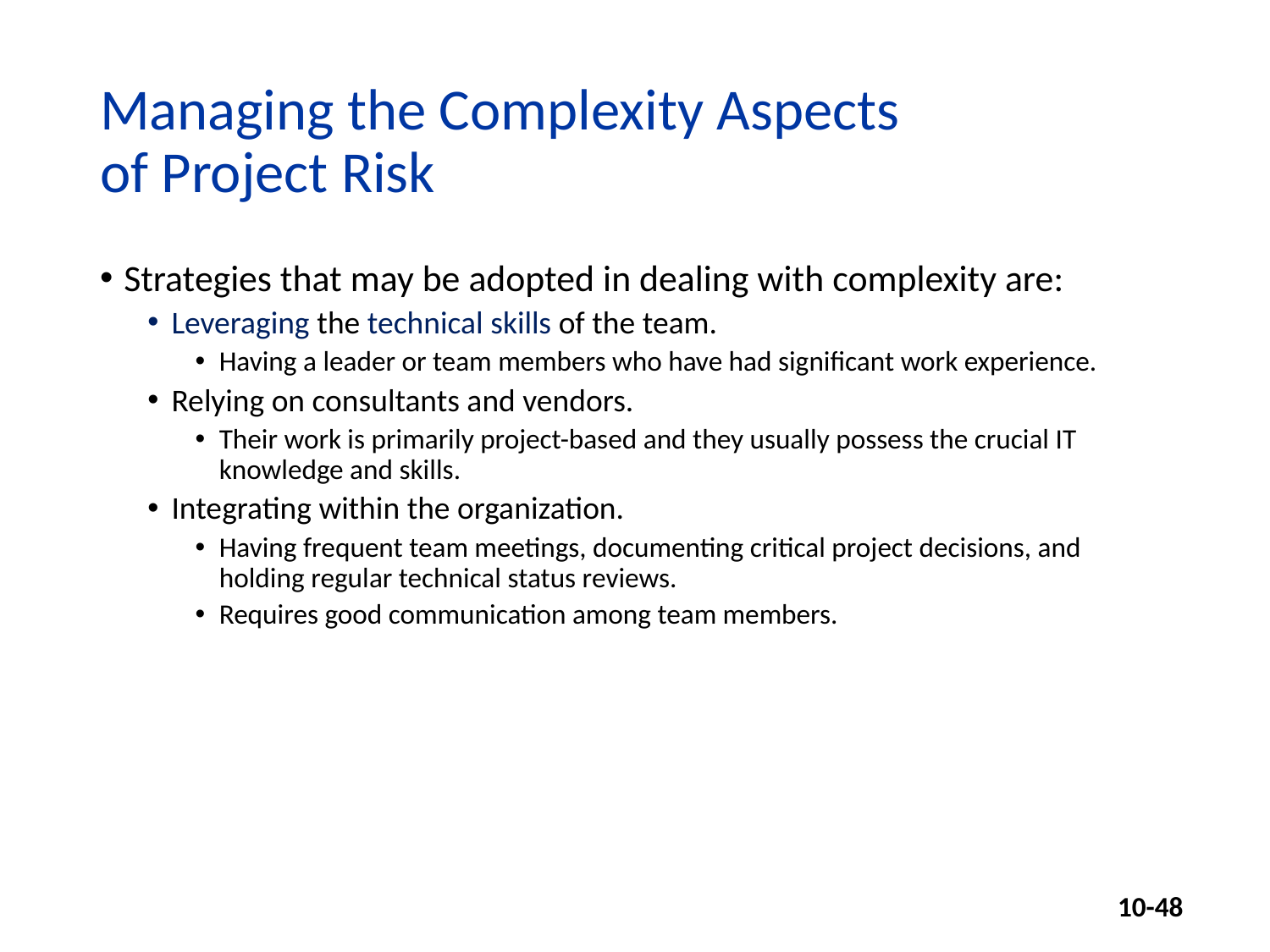

# Managing the Complexity Aspects of Project Risk
Strategies that may be adopted in dealing with complexity are:
Leveraging the technical skills of the team.
Having a leader or team members who have had significant work experience.
Relying on consultants and vendors.
Their work is primarily project-based and they usually possess the crucial IT knowledge and skills.
Integrating within the organization.
Having frequent team meetings, documenting critical project decisions, and holding regular technical status reviews.
Requires good communication among team members.